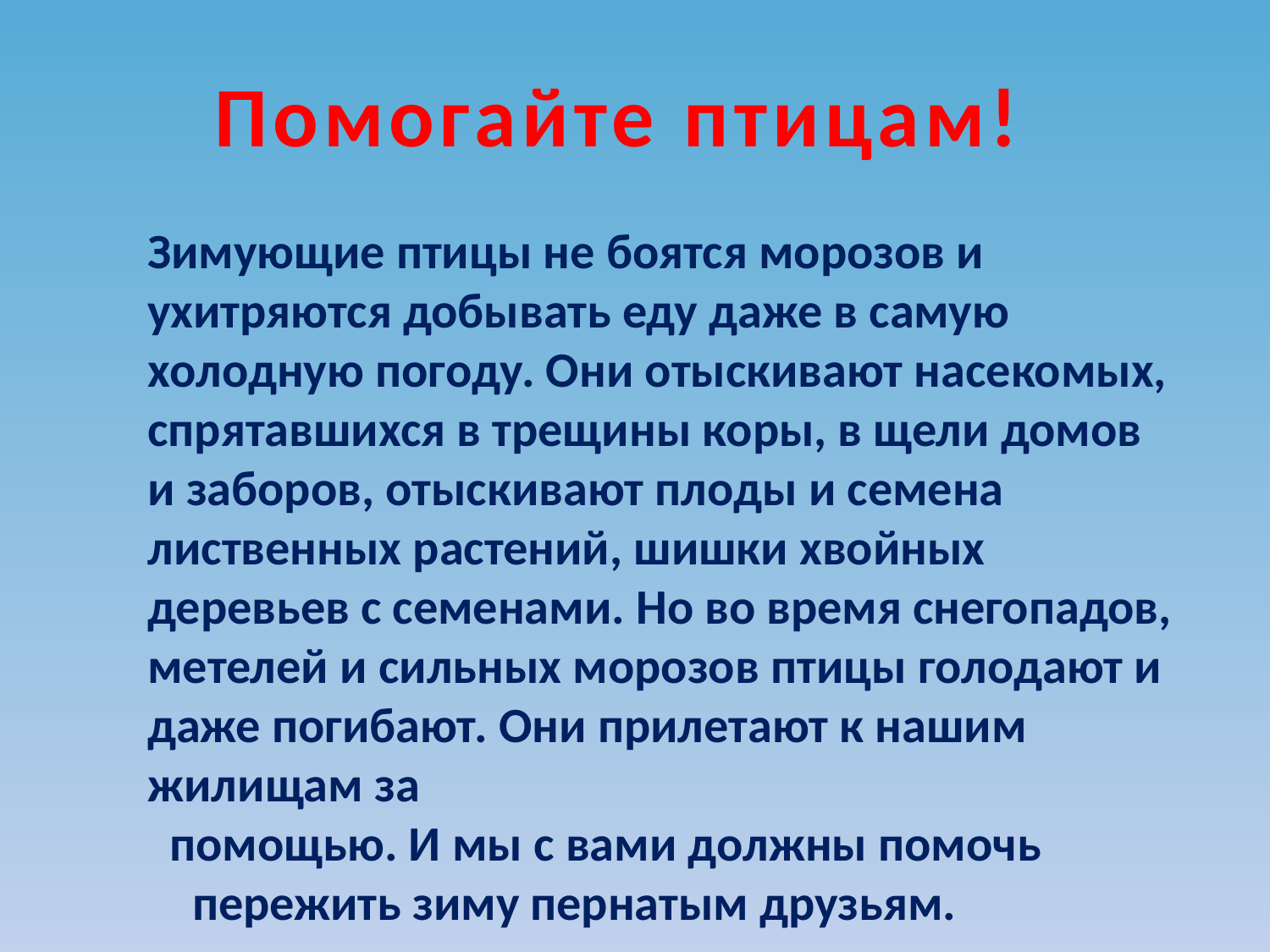

Помогайте птицам!
Зимующие птицы не боятся морозов и ухитряются добывать еду даже в самую холодную погоду. Они отыскивают насекомых, спрятавшихся в трещины коры, в щели домов и заборов, отыскивают плоды и семена лиственных растений, шишки хвойных деревьев с семенами. Но во время снегопадов, метелей и сильных морозов птицы голодают и даже погибают. Они прилетают к нашим жилищам за
  помощью. И мы с вами должны помочь
    пережить зиму пернатым друзьям.